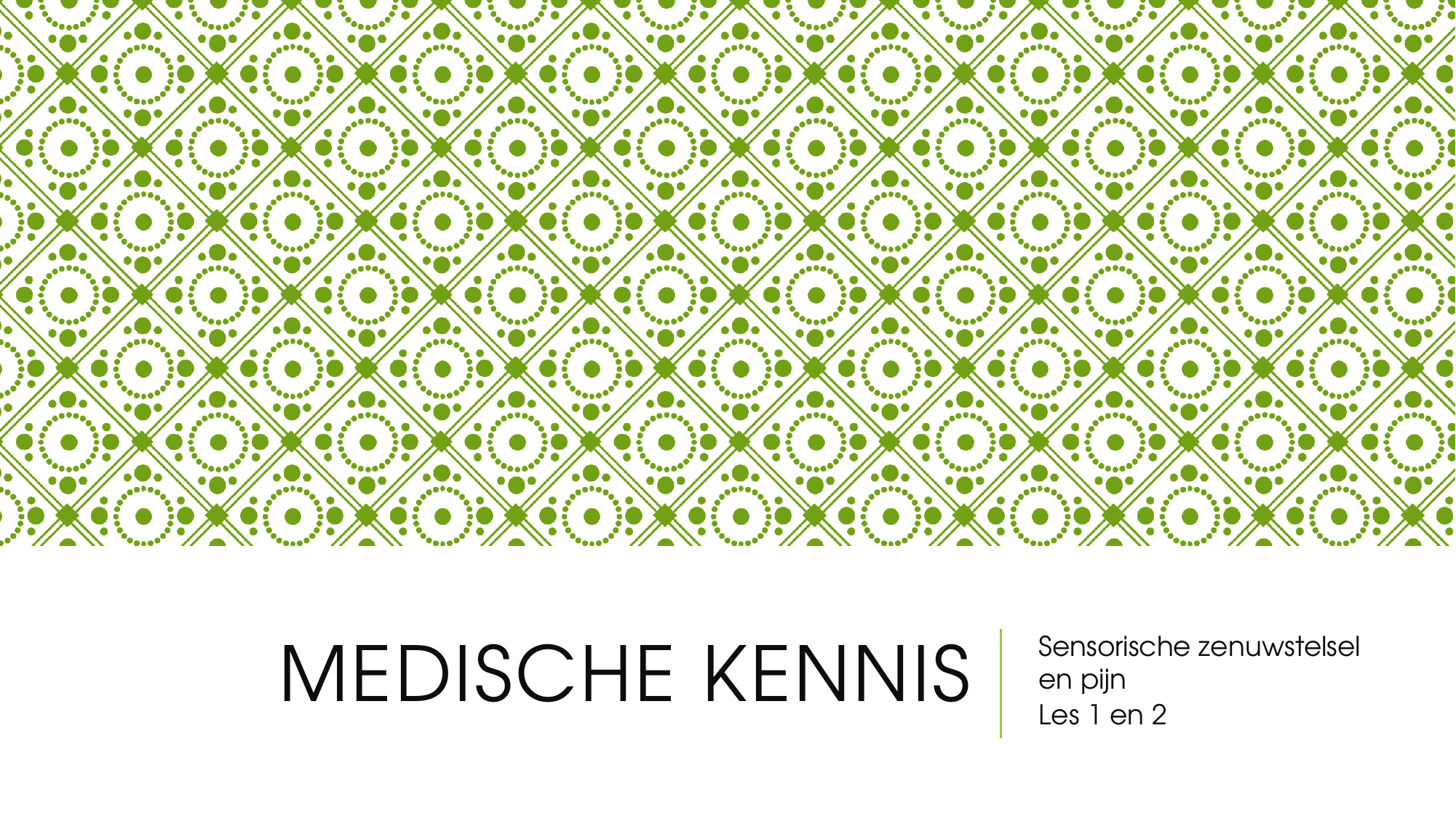

# Medische kennis
Sensorische zenuwstelsel en pijn
Les 1 en 2